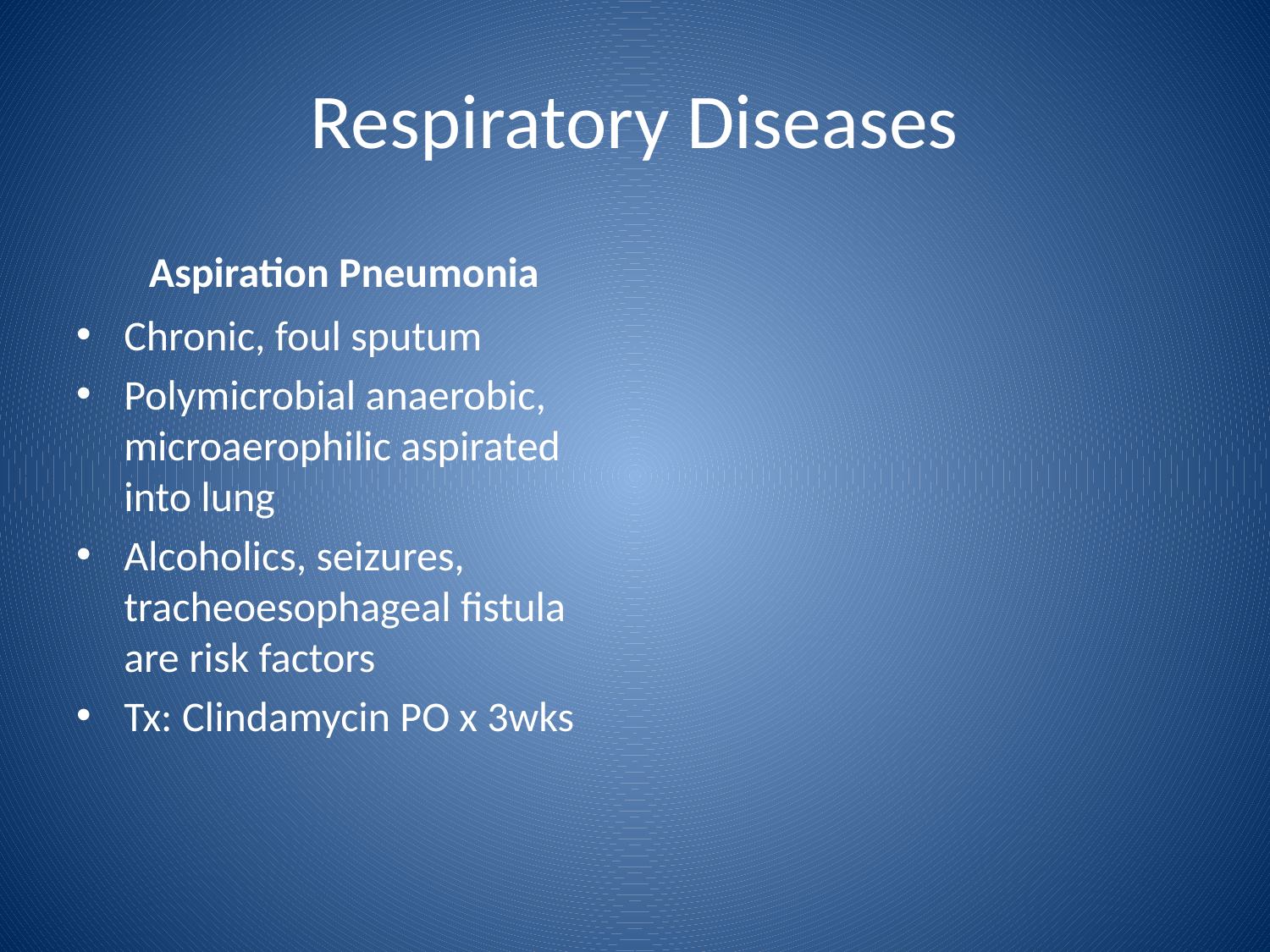

# Respiratory Diseases
Aspiration Pneumonia

Chronic, foul sputum
Polymicrobial anaerobic, microaerophilic aspirated into lung
Alcoholics, seizures, tracheoesophageal fistula are risk factors
Tx: Clindamycin PO x 3wks